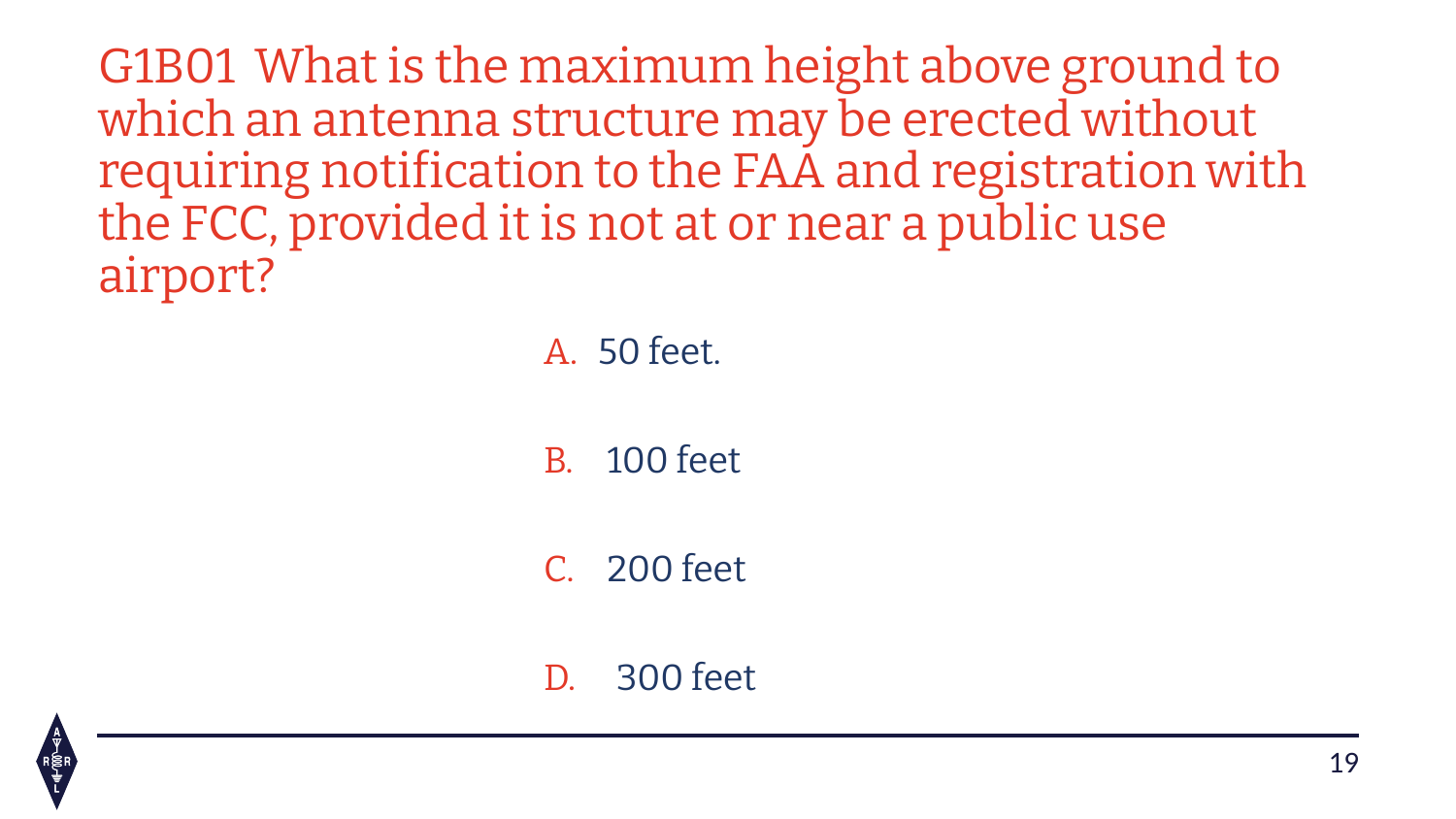

# G1B01  What is the maximum height above ground to which an antenna structure may be erected without requiring notification to the FAA and registration with the FCC, provided it is not at or near a public use airport?

50 feet.

100 feet

200 feet

300 feet

19